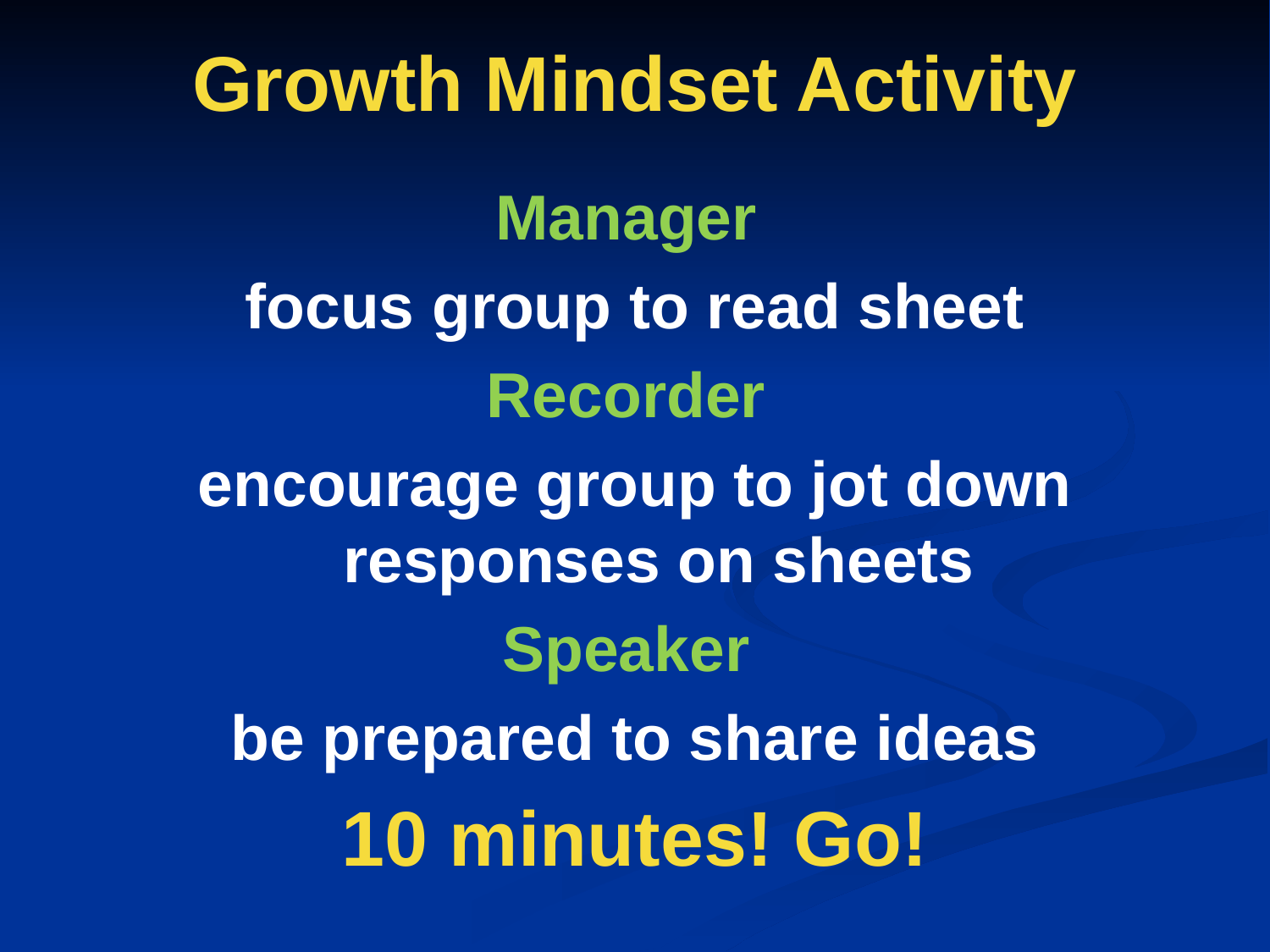

# Growth Mindset Activity
Manager
focus group to read sheet
Recorder
encourage group to jot down responses on sheets
Speaker
be prepared to share ideas
10 minutes! Go!